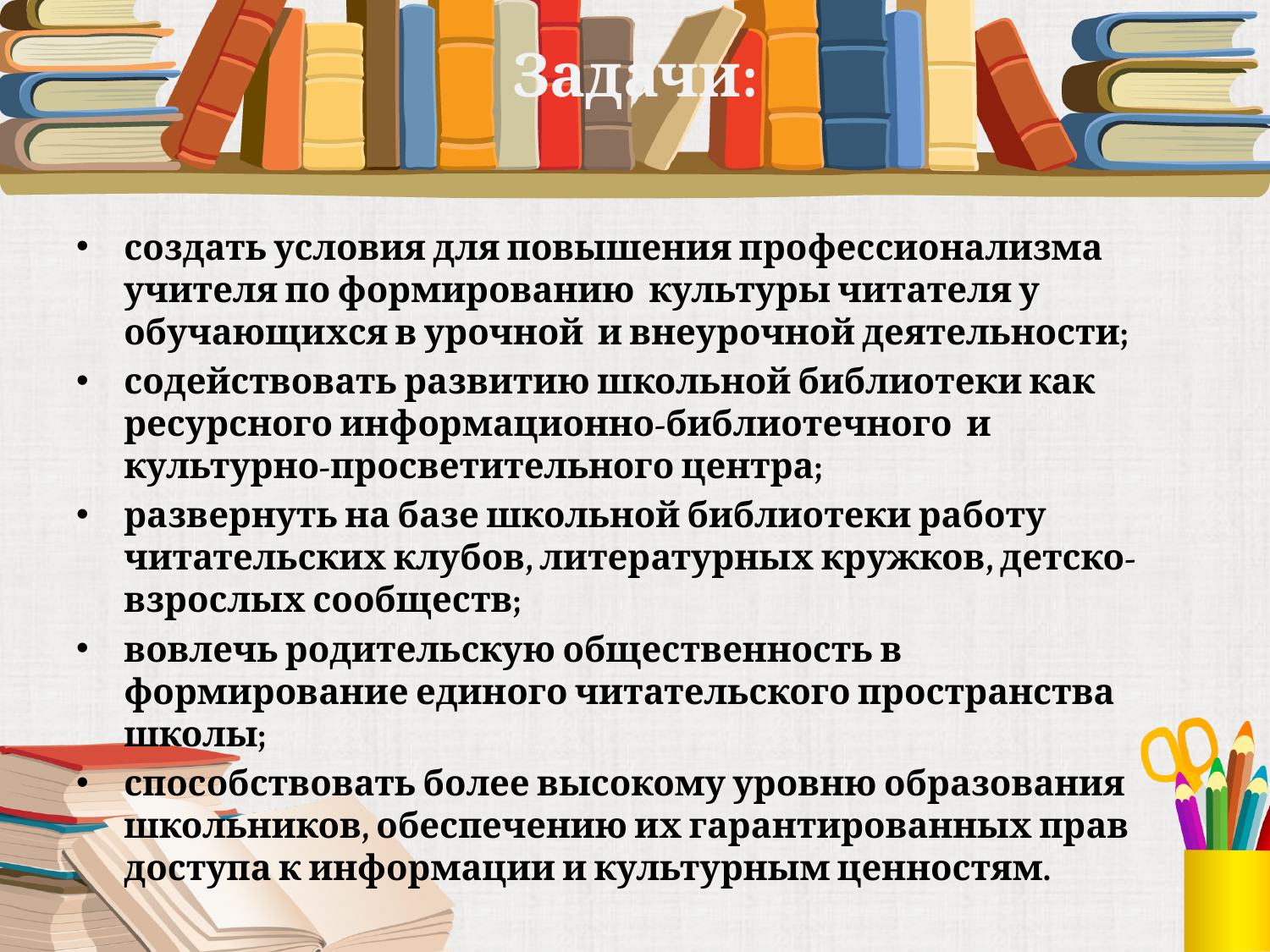

# Задачи:
создать условия для повышения профессионализма учителя по формированию  культуры читателя у обучающихся в урочной  и внеурочной деятельности;
содействовать развитию школьной библиотеки как ресурсного информационно-библиотечного  и культурно-просветительного центра;
развернуть на базе школьной библиотеки работу читательских клубов, литературных кружков, детско-взрослых сообществ;
вовлечь родительскую общественность в формирование единого читательского пространства школы;
способствовать более высокому уровню образования школьников, обеспечению их гарантированных прав доступа к информации и культурным ценностям.